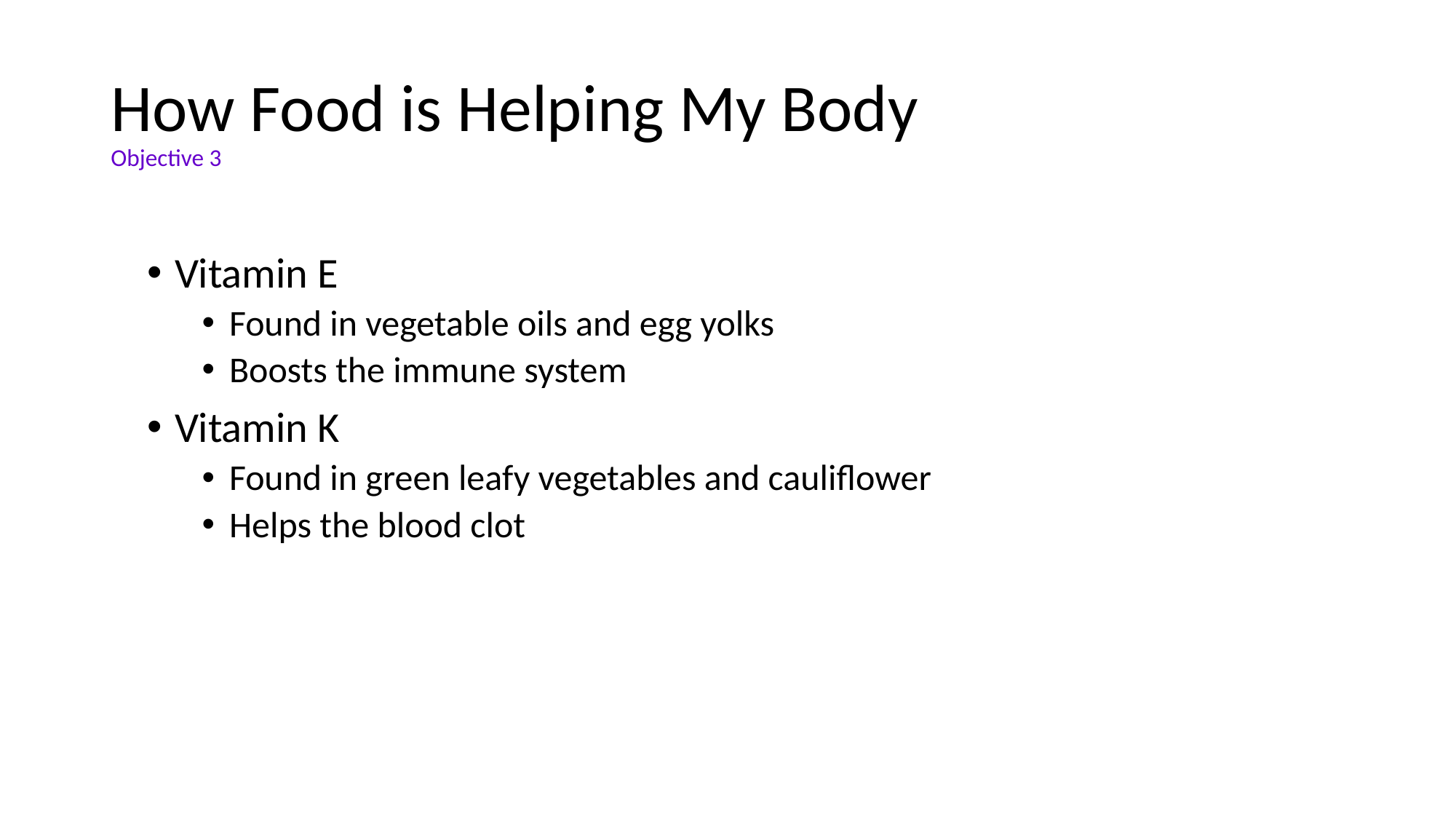

# How Food is Helping My Body Objective 3
Vitamin E
Found in vegetable oils and egg yolks
Boosts the immune system
Vitamin K
Found in green leafy vegetables and cauliflower
Helps the blood clot